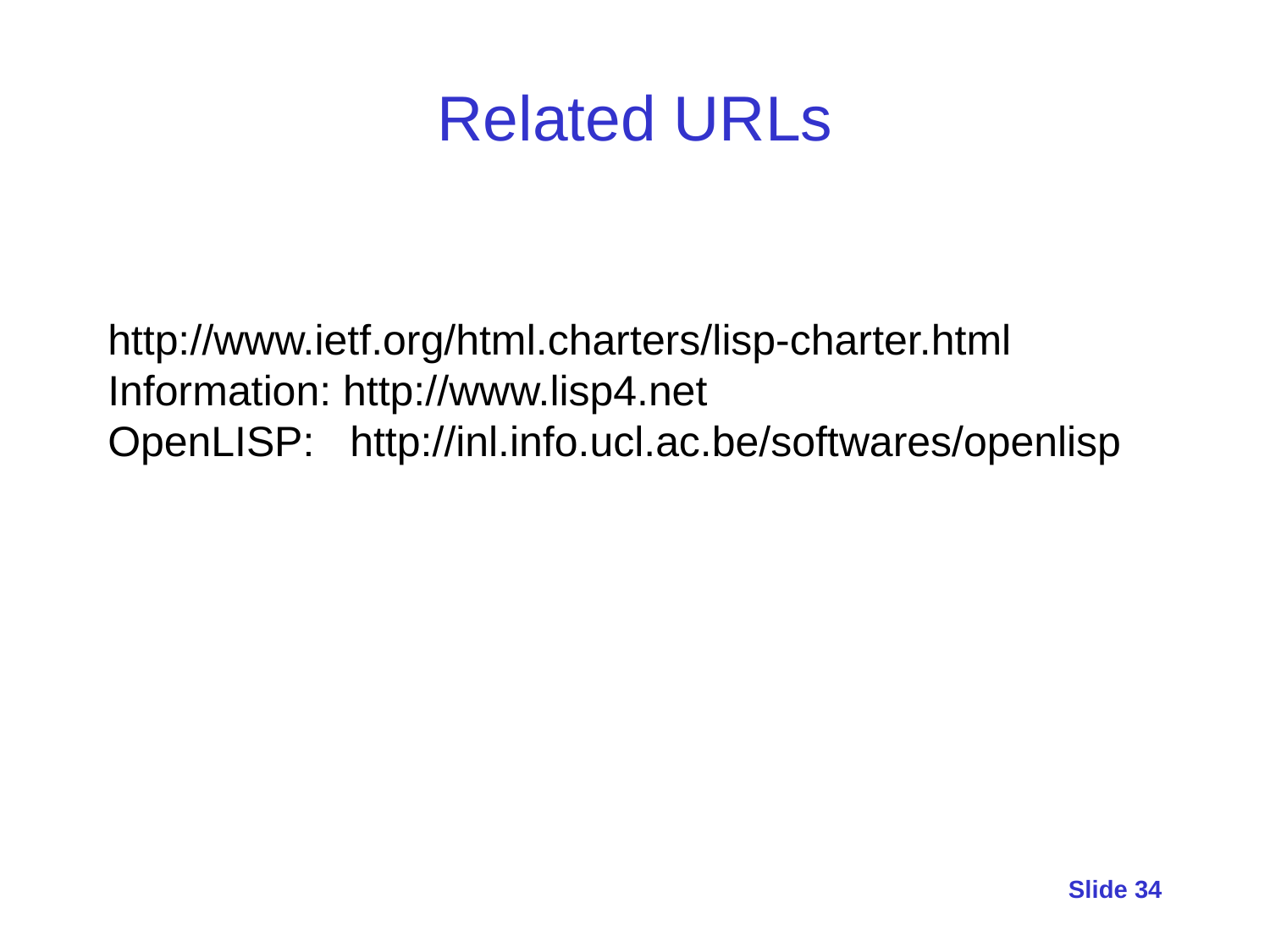

# Related URLs
http://www.ietf.org/html.charters/lisp-charter.html
Information: http://www.lisp4.net
OpenLISP:   http://inl.info.ucl.ac.be/softwares/openlisp
Slide 34